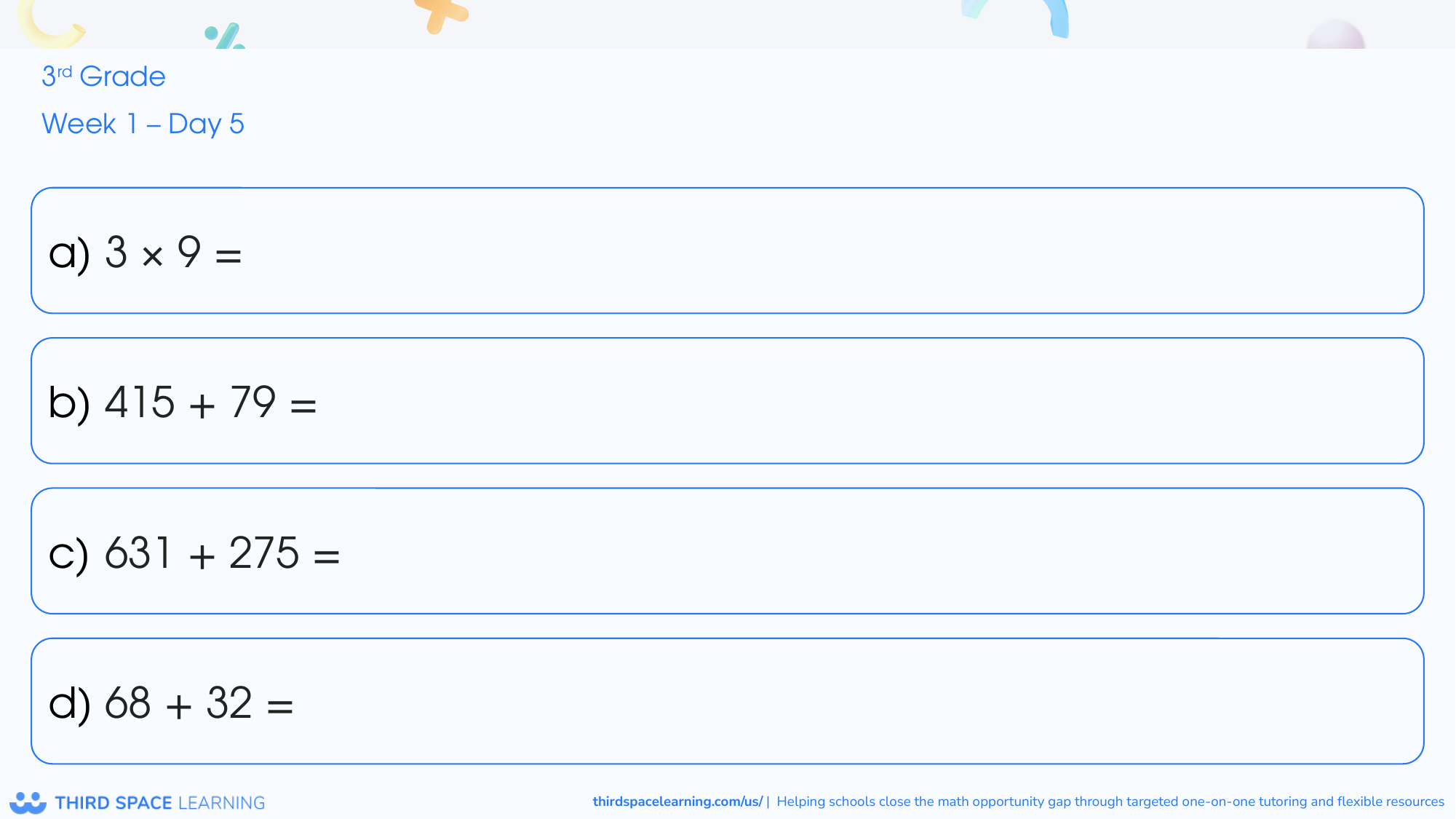

3rd Grade
Week 1 – Day 5
3 × 9 =
415 + 79 =
631 + 275 =
68 + 32 =